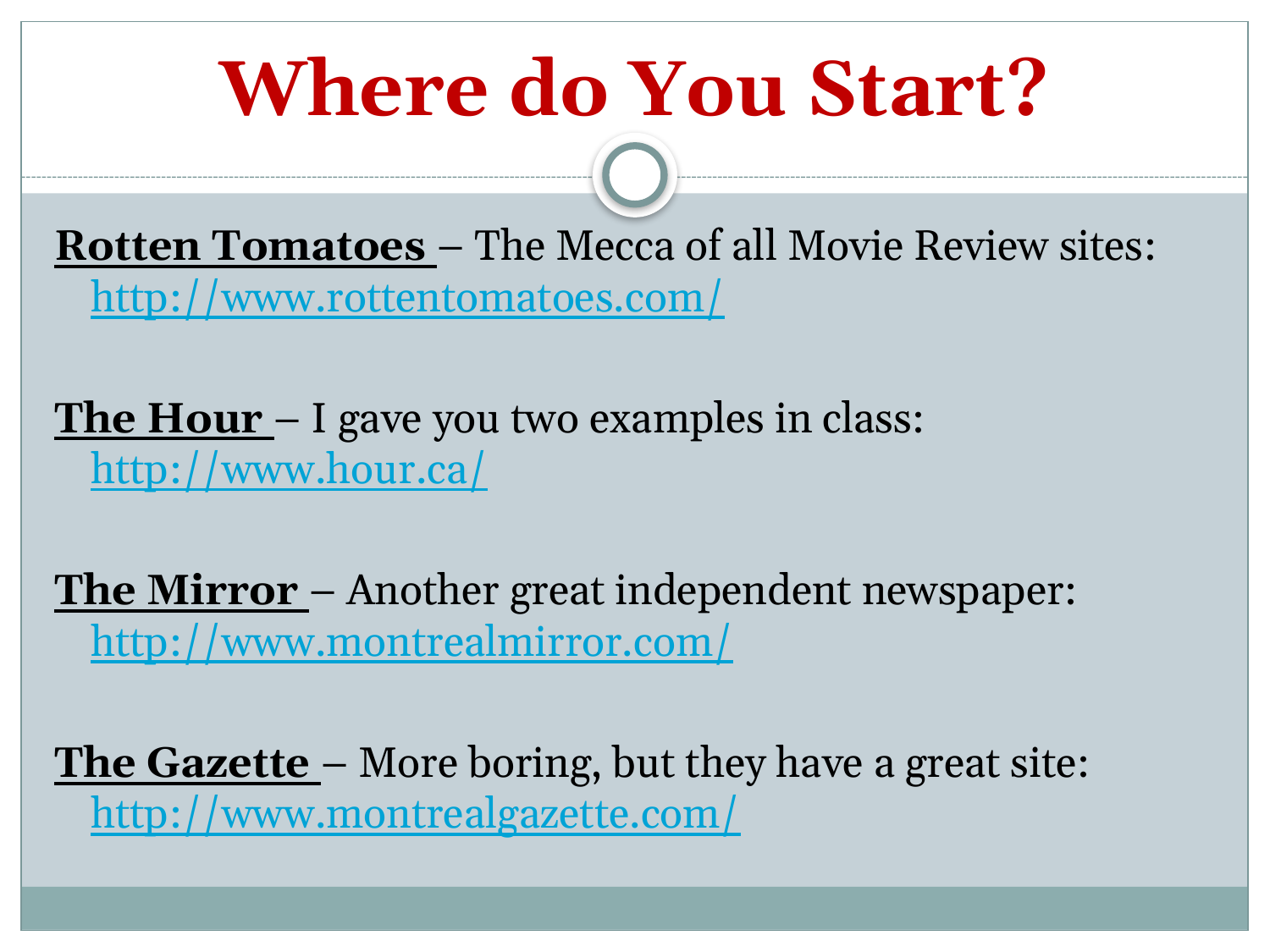

# Where do You Start?
Rotten Tomatoes – The Mecca of all Movie Review sites: http://www.rottentomatoes.com/

The Hour – I gave you two examples in class: http://www.hour.ca/

The Mirror – Another great independent newspaper: http://www.montrealmirror.com/

The Gazette – More boring, but they have a great site: http://www.montrealgazette.com/